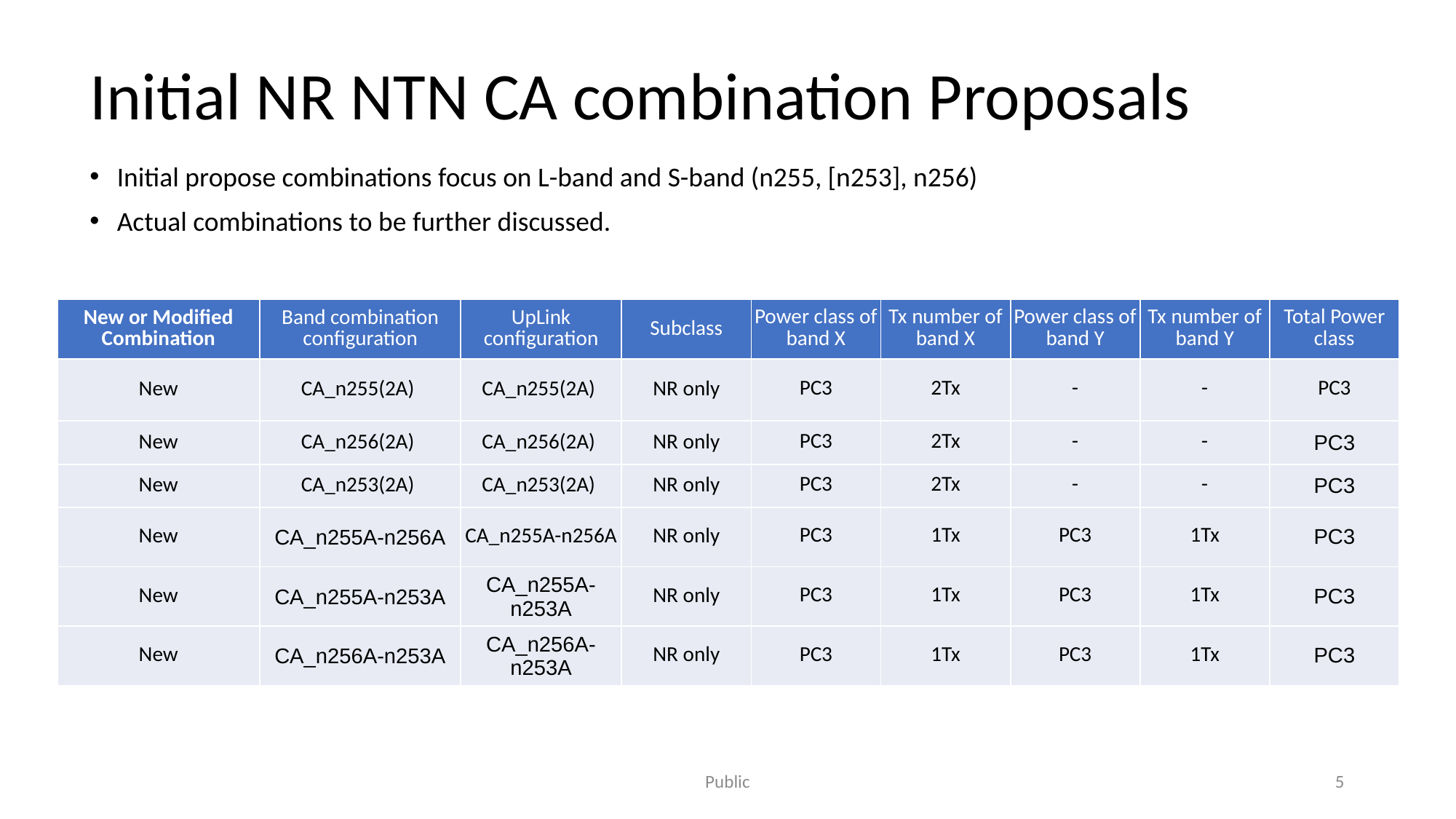

# Initial NR NTN CA combination Proposals
Initial propose combinations focus on L-band and S-band (n255, [n253], n256)
Actual combinations to be further discussed.
| New or Modified Combination | Band combination configuration | UpLink configuration | Subclass | Power class of band X | Tx number of band X | Power class of band Y | Tx number of band Y | Total Power class |
| --- | --- | --- | --- | --- | --- | --- | --- | --- |
| New | CA\_n255(2A) | CA\_n255(2A) | NR only | PC3 | 2Tx | - | - | PC3 |
| New | CA\_n256(2A) | CA\_n256(2A) | NR only | PC3 | 2Tx | - | - | PC3 |
| New | CA\_n253(2A) | CA\_n253(2A) | NR only | PC3 | 2Tx | - | - | PC3 |
| New | CA\_n255A-n256A | CA\_n255A-n256A | NR only | PC3 | 1Tx | PC3 | 1Tx | PC3 |
| New | CA\_n255A-n253A | CA\_n255A-n253A | NR only | PC3 | 1Tx | PC3 | 1Tx | PC3 |
| New | CA\_n256A-n253A | CA\_n256A-n253A | NR only | PC3 | 1Tx | PC3 | 1Tx | PC3 |
Public
5